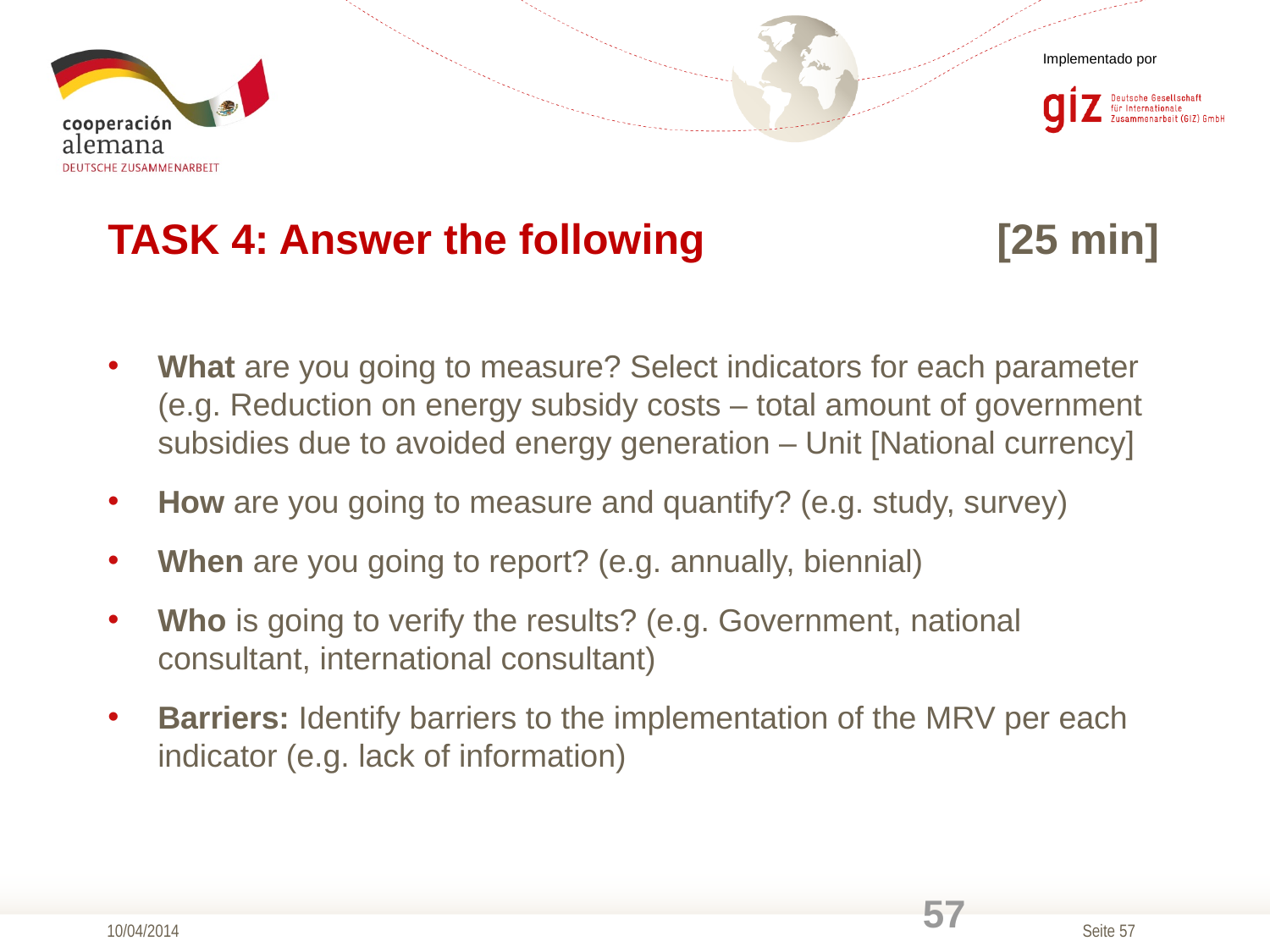

# TASK 4: Answer the following			[25 min]
What are you going to measure? Select indicators for each parameter (e.g. Reduction on energy subsidy costs – total amount of government subsidies due to avoided energy generation – Unit [National currency]
How are you going to measure and quantify? (e.g. study, survey)
When are you going to report? (e.g. annually, biennial)
Who is going to verify the results? (e.g. Government, national consultant, international consultant)
Barriers: Identify barriers to the implementation of the MRV per each indicator (e.g. lack of information)

57
10/04/2014